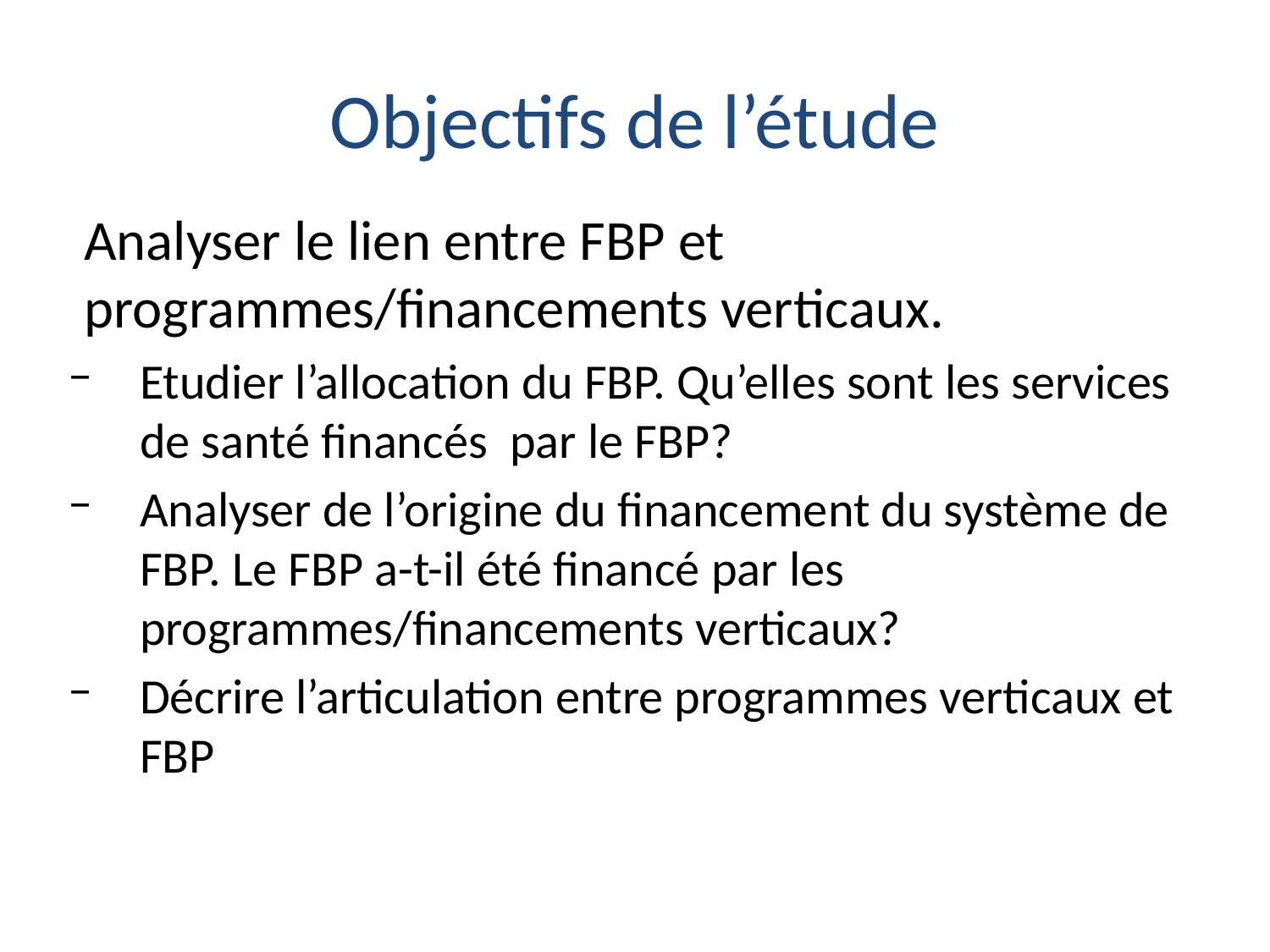

# Objectifs de l’étude
	Analyser le lien entre FBP et programmes/financements verticaux.
Etudier l’allocation du FBP. Qu’elles sont les services de santé financés  par le FBP?
Analyser de l’origine du financement du système de FBP. Le FBP a-t-il été financé par les programmes/financements verticaux?
Décrire l’articulation entre programmes verticaux et FBP